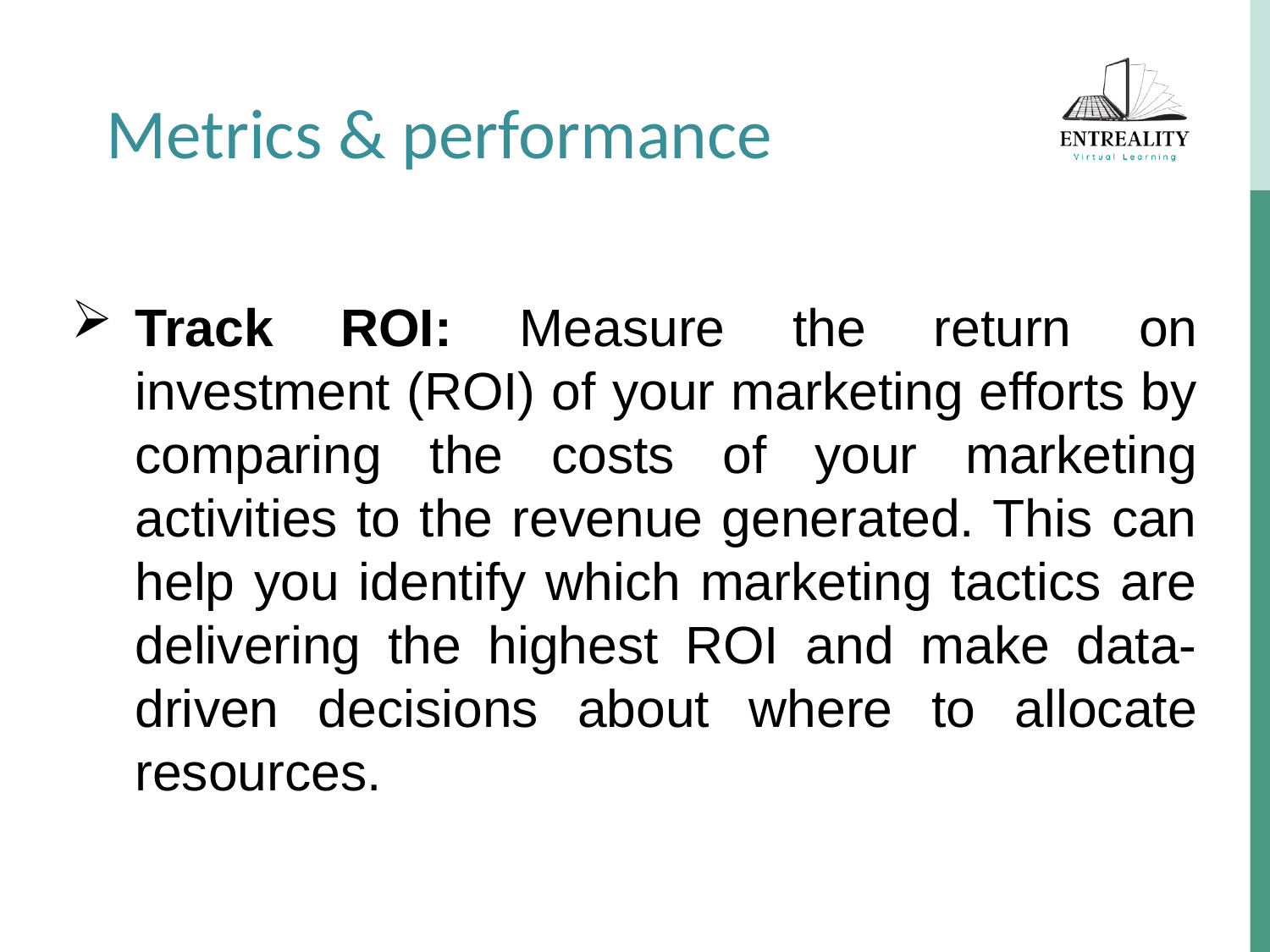

Metrics & performance

Track ROI: Measure the return on investment (ROI) of your marketing efforts by comparing the costs of your marketing activities to the revenue generated. This can help you identify which marketing tactics are delivering the highest ROI and make data-driven decisions about where to allocate resources.